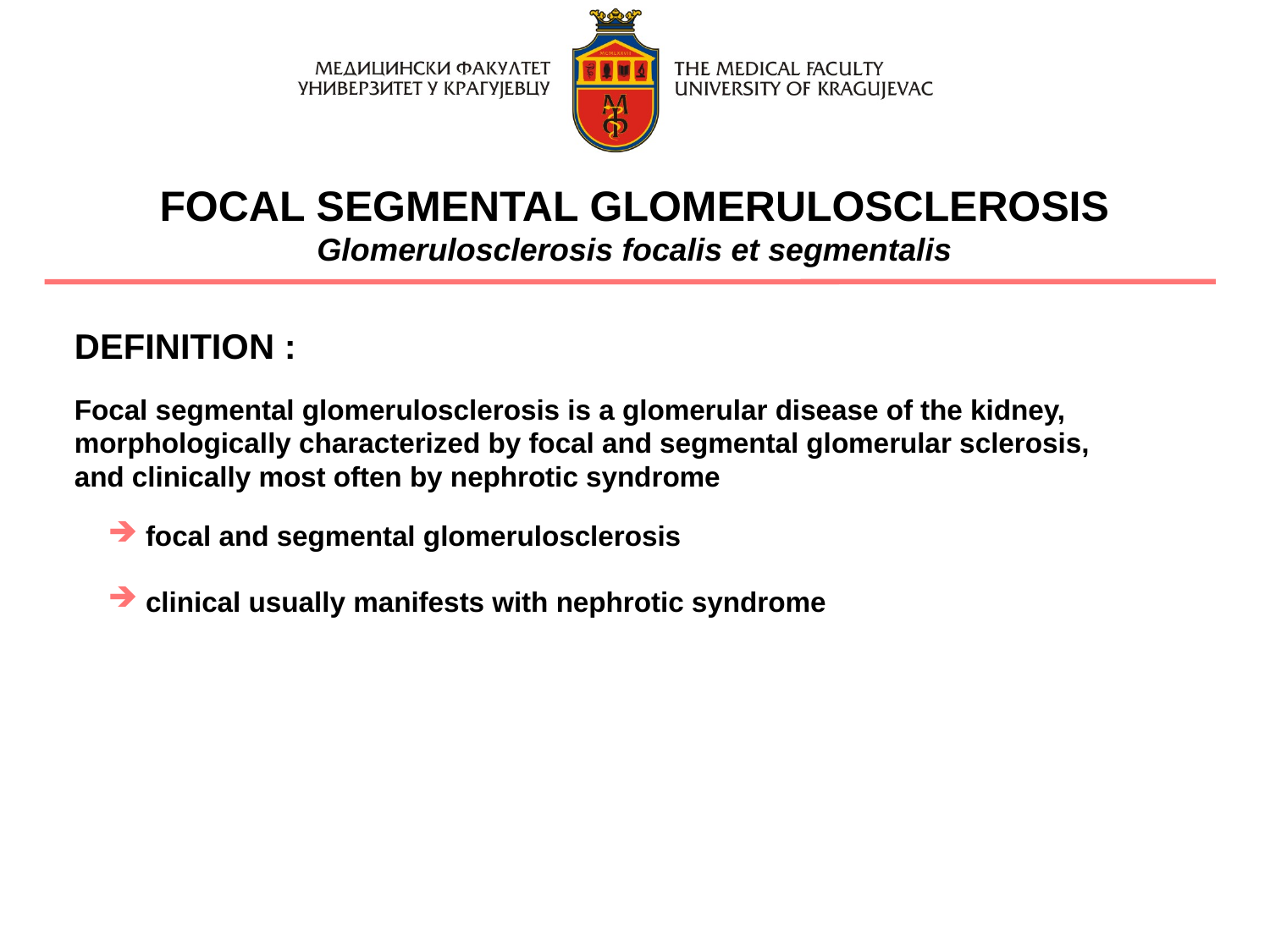

FOCAL SEGMENTAL GLOMERULOSCLEROSIS
Glomerulosclerosis focalis et segmentalis
DEFINITION :

Focal segmental glomerulosclerosis is a glomerular disease of the kidney,
morphologically characterized by focal and segmental glomerular sclerosis,
and clinically most often by nephrotic syndrome

 focal and segmental glomerulosclerosis

 clinical usually manifests with nephrotic syndrome